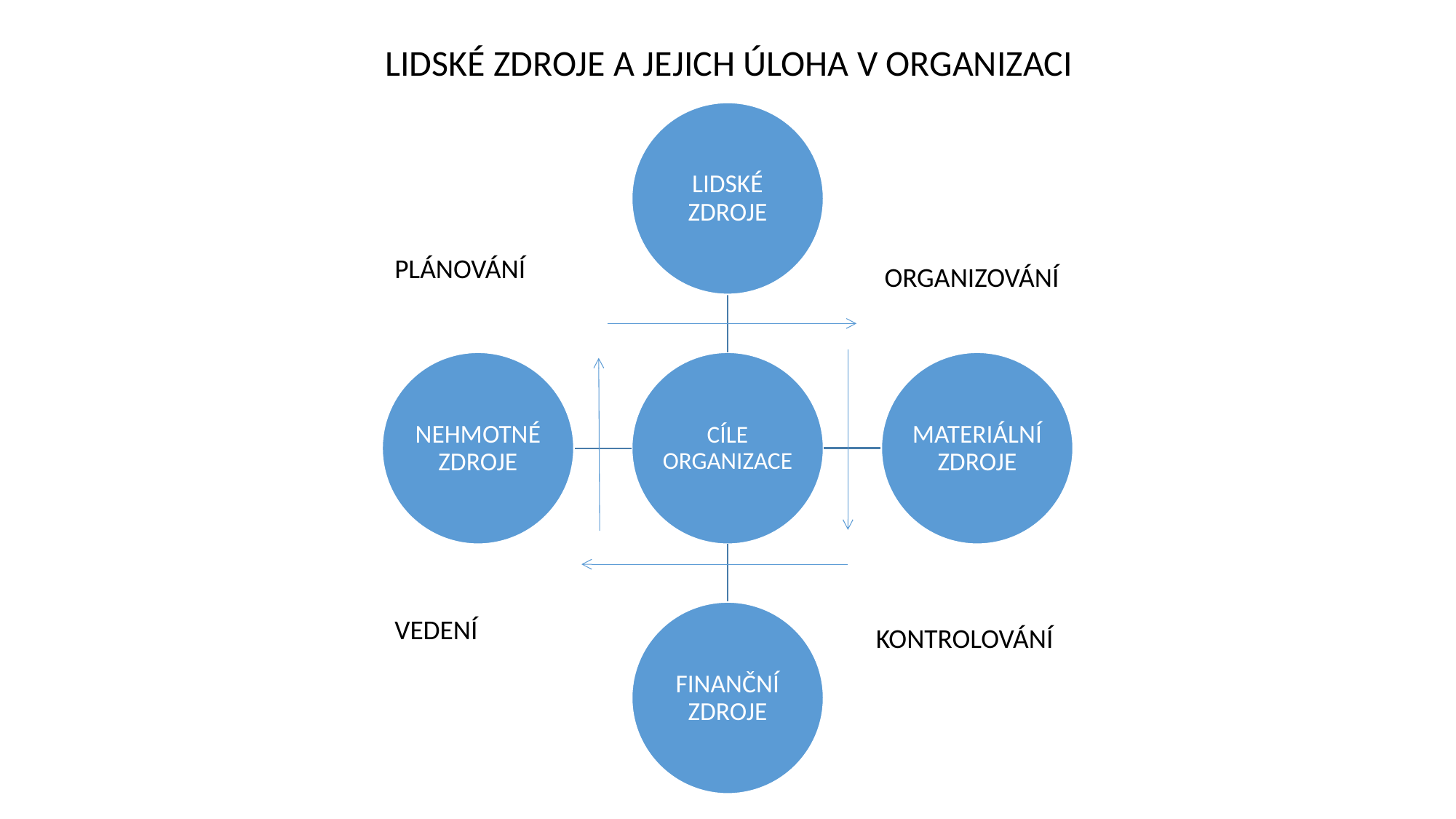

# LIDSKÉ ZDROJE A JEJICH ÚLOHA V ORGANIZACI
CÍLE ORGANIZACE

LIDSKÉ ZDROJE

MATERIÁLNÍ ZDROJE

FINANČNÍ ZDROJE

NEHMOTNÉ ZDROJE
PLÁNOVÁNÍ
ORGANIZOVÁNÍ
VEDENÍ
KONTROLOVÁNÍ